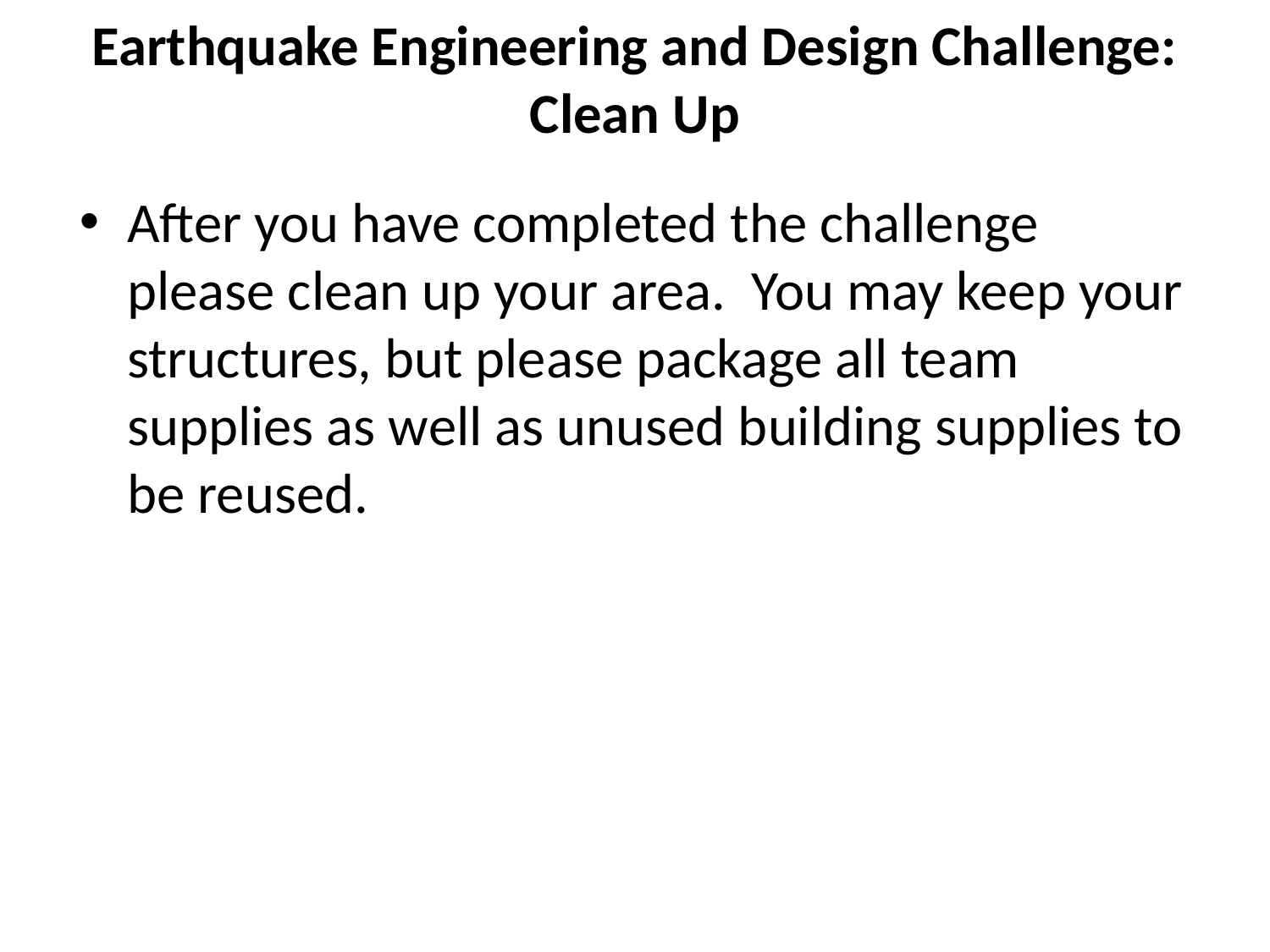

Earthquake Engineering and Design Challenge:
Clean Up
After you have completed the challenge please clean up your area.  You may keep your structures, but please package all team supplies as well as unused building supplies to be reused.